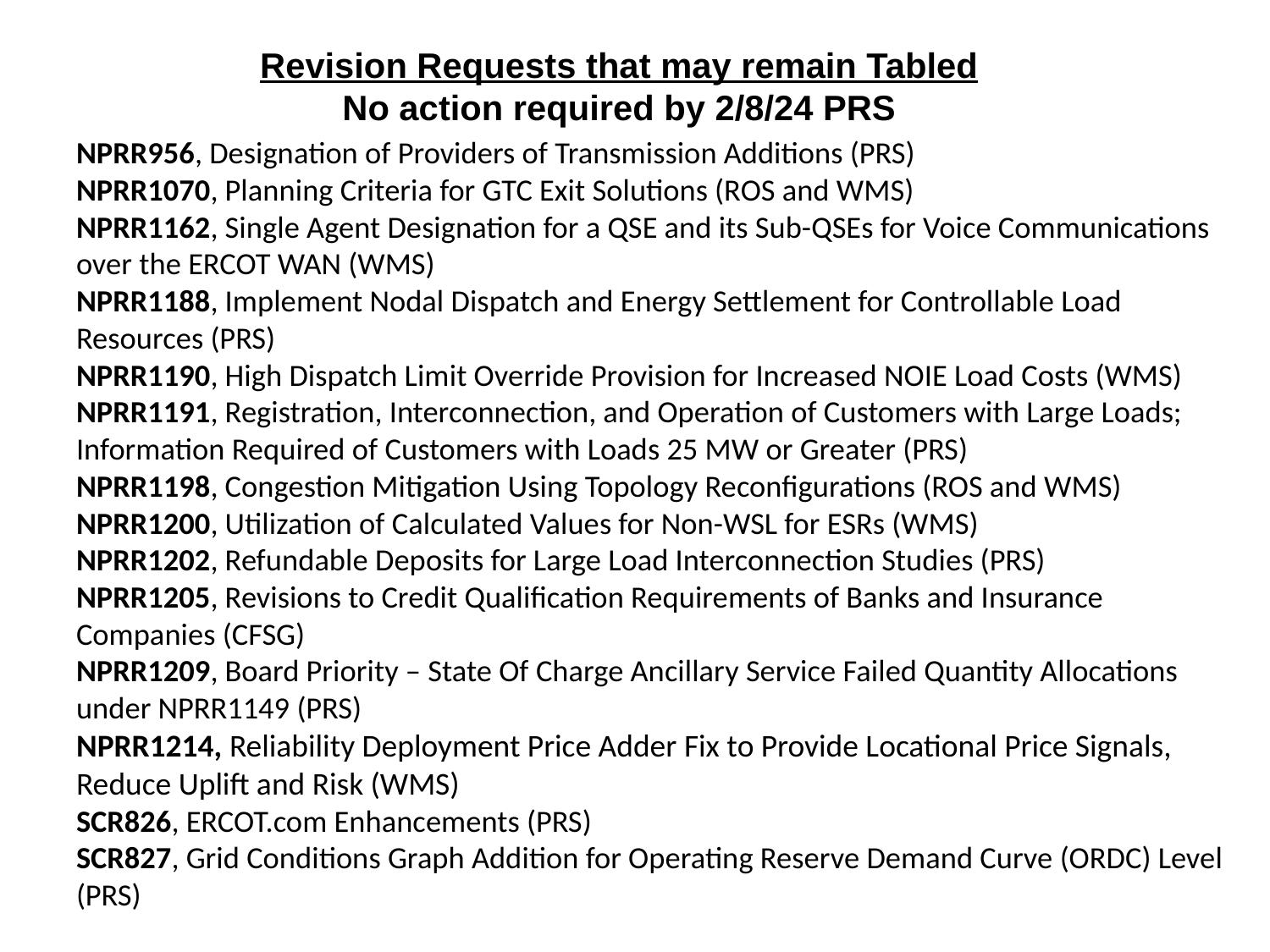

# Revision Requests that may remain Tabled No action required by 2/8/24 PRS
NPRR956, Designation of Providers of Transmission Additions (PRS)
NPRR1070, Planning Criteria for GTC Exit Solutions (ROS and WMS)
NPRR1162, Single Agent Designation for a QSE and its Sub-QSEs for Voice Communications over the ERCOT WAN (WMS)
NPRR1188, Implement Nodal Dispatch and Energy Settlement for Controllable Load Resources (PRS)
NPRR1190, High Dispatch Limit Override Provision for Increased NOIE Load Costs (WMS)
NPRR1191, Registration, Interconnection, and Operation of Customers with Large Loads; Information Required of Customers with Loads 25 MW or Greater (PRS)
NPRR1198, Congestion Mitigation Using Topology Reconfigurations (ROS and WMS)
NPRR1200, Utilization of Calculated Values for Non-WSL for ESRs (WMS)
NPRR1202, Refundable Deposits for Large Load Interconnection Studies (PRS)
NPRR1205, Revisions to Credit Qualification Requirements of Banks and Insurance Companies (CFSG)
NPRR1209, Board Priority – State Of Charge Ancillary Service Failed Quantity Allocations under NPRR1149 (PRS)
NPRR1214, Reliability Deployment Price Adder Fix to Provide Locational Price Signals, Reduce Uplift and Risk (WMS)
SCR826, ERCOT.com Enhancements (PRS)
SCR827, Grid Conditions Graph Addition for Operating Reserve Demand Curve (ORDC) Level (PRS)